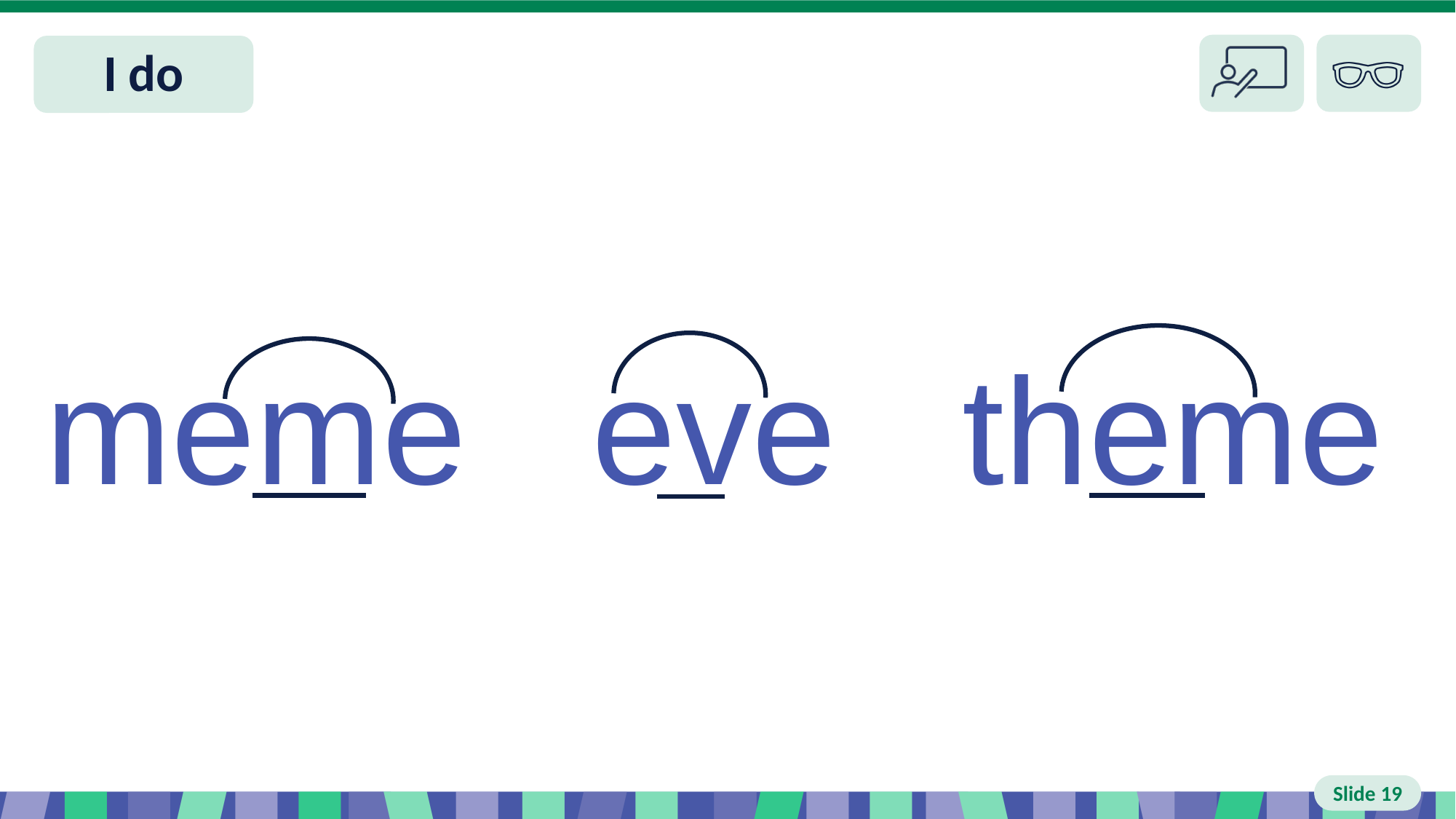

# Slide 19 I do

meme   eve   theme